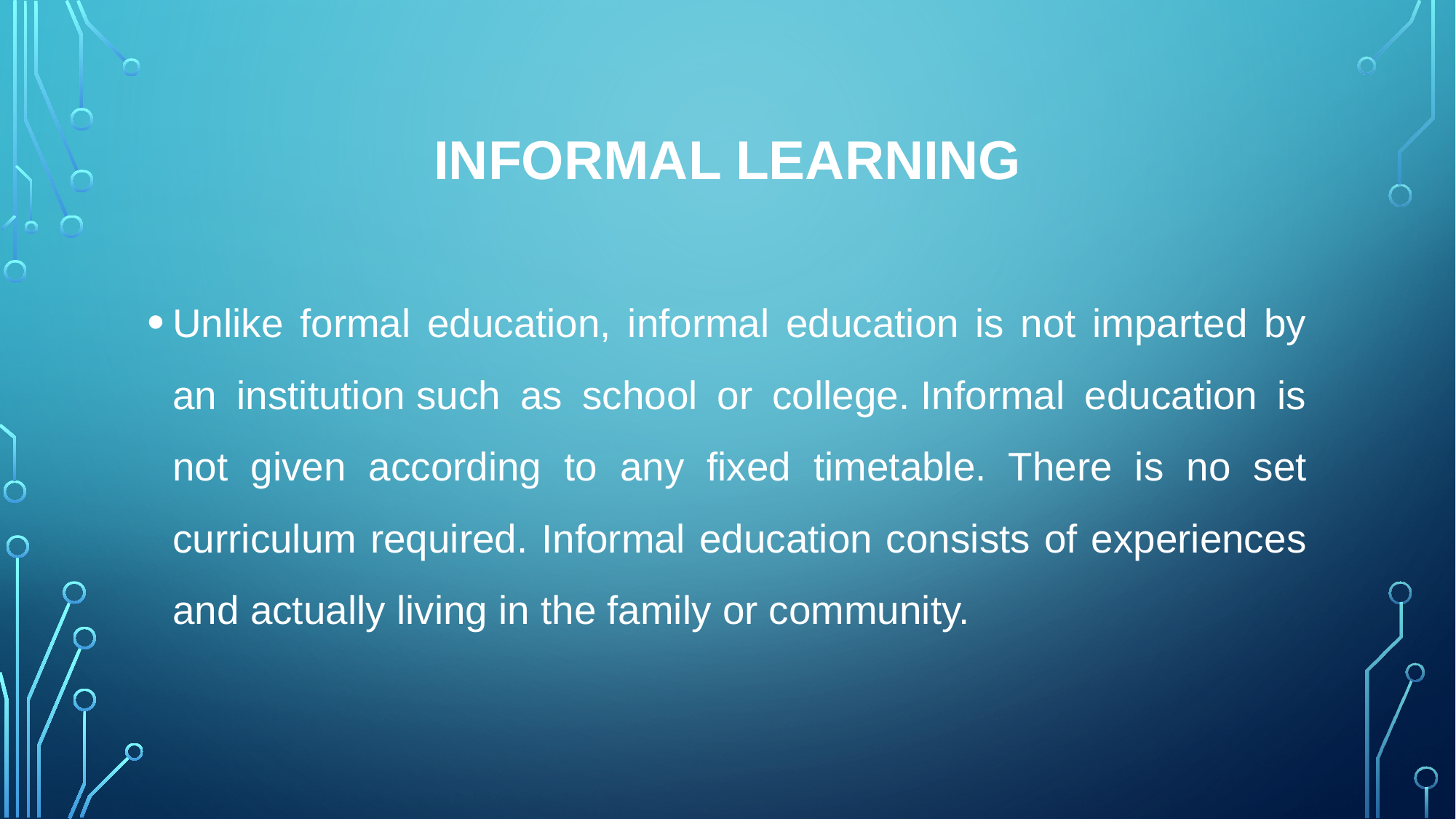

# Informal Learning
Unlike formal education, informal education is not imparted by an institution such as school or college. Informal education is not given according to any fixed timetable. There is no set curriculum required. Informal education consists of experiences and actually living in the family or community.